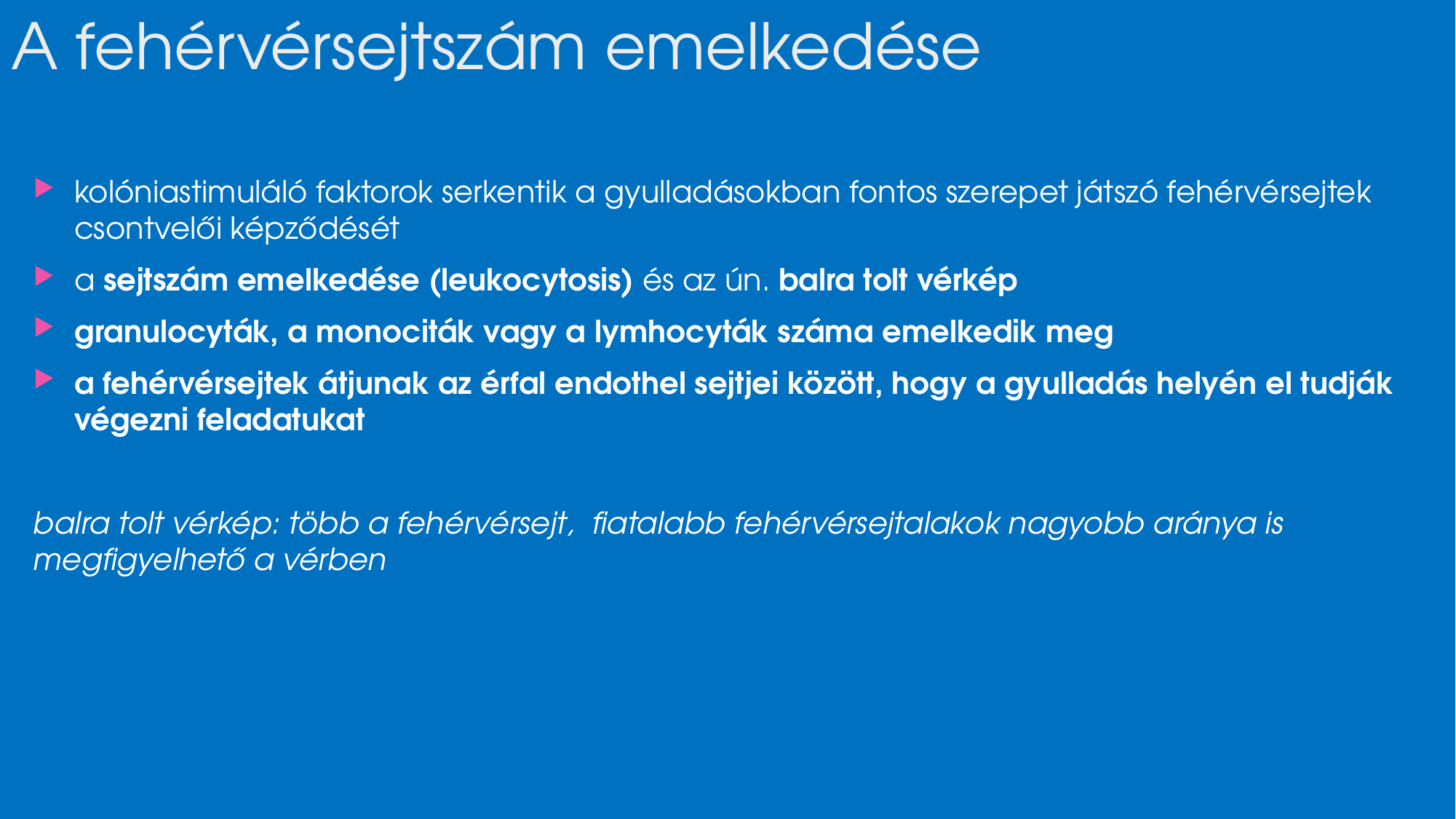

# A fehérvérsejtszám emelkedése
kolóniastimuláló faktorok serkentik a gyulladásokban fontos szerepet játszó fehérvérsejtek csontvelői képződését
a sejtszám emelkedése (leukocytosis) és az ún. balra tolt vérkép
granulocyták, a monociták vagy a lymhocyták száma emelkedik meg
a fehérvérsejtek átjunak az érfal endothel sejtjei között, hogy a gyulladás helyén el tudják végezni feladatukat

balra tolt vérkép: több a fehérvérsejt,  fiatalabb fehérvérsejtalakok nagyobb aránya is megfigyelhető a vérben